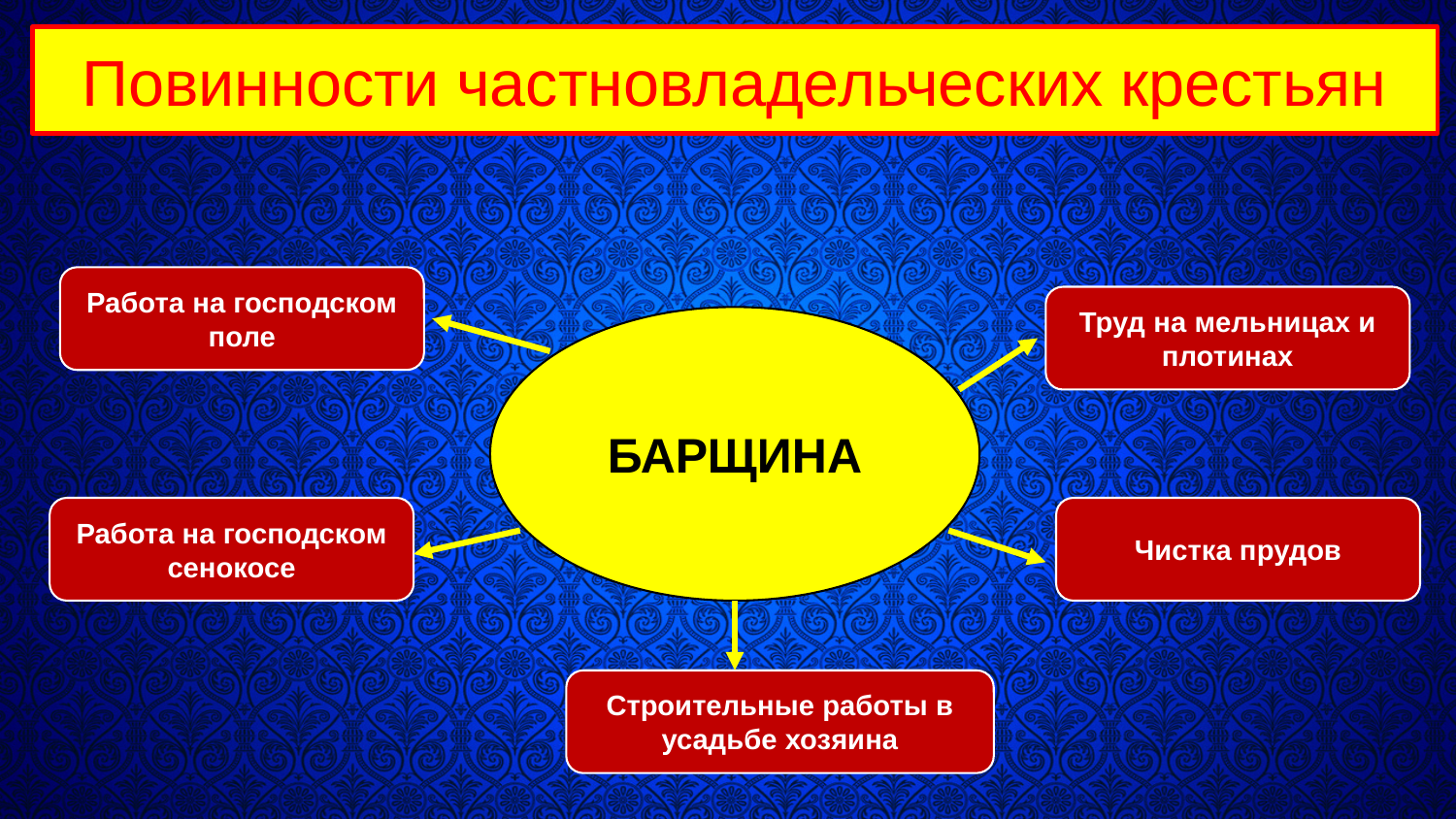

Повинности частновладельческих крестьян

Работа на господском поле
Труд на мельницах и плотинах
БАРЩИНА
Работа на господском сенокосе
Чистка прудов
Строительные работы в усадьбе хозяина